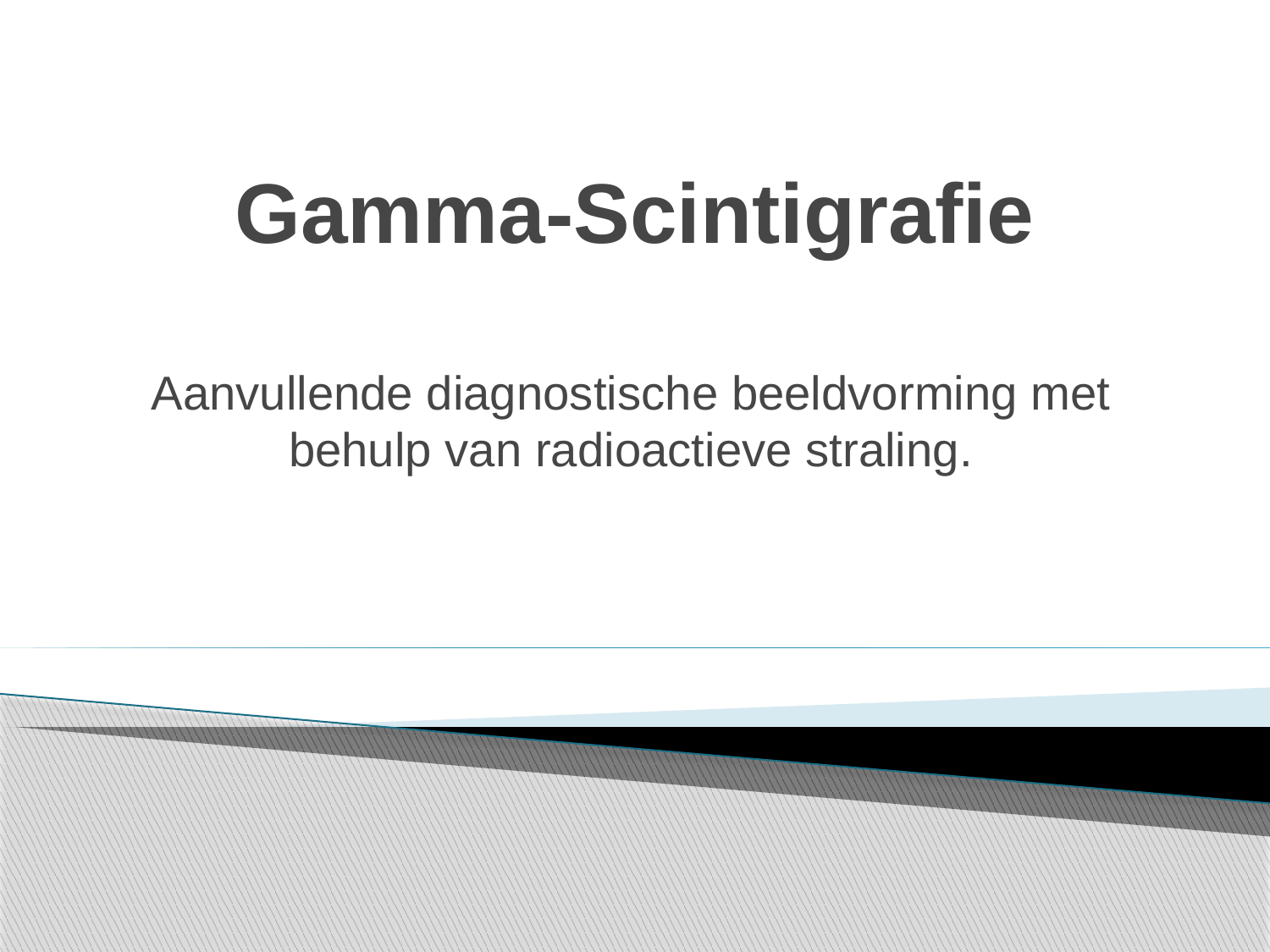

# Gamma-Scintigrafie
Aanvullende diagnostische beeldvorming met behulp van radioactieve straling.